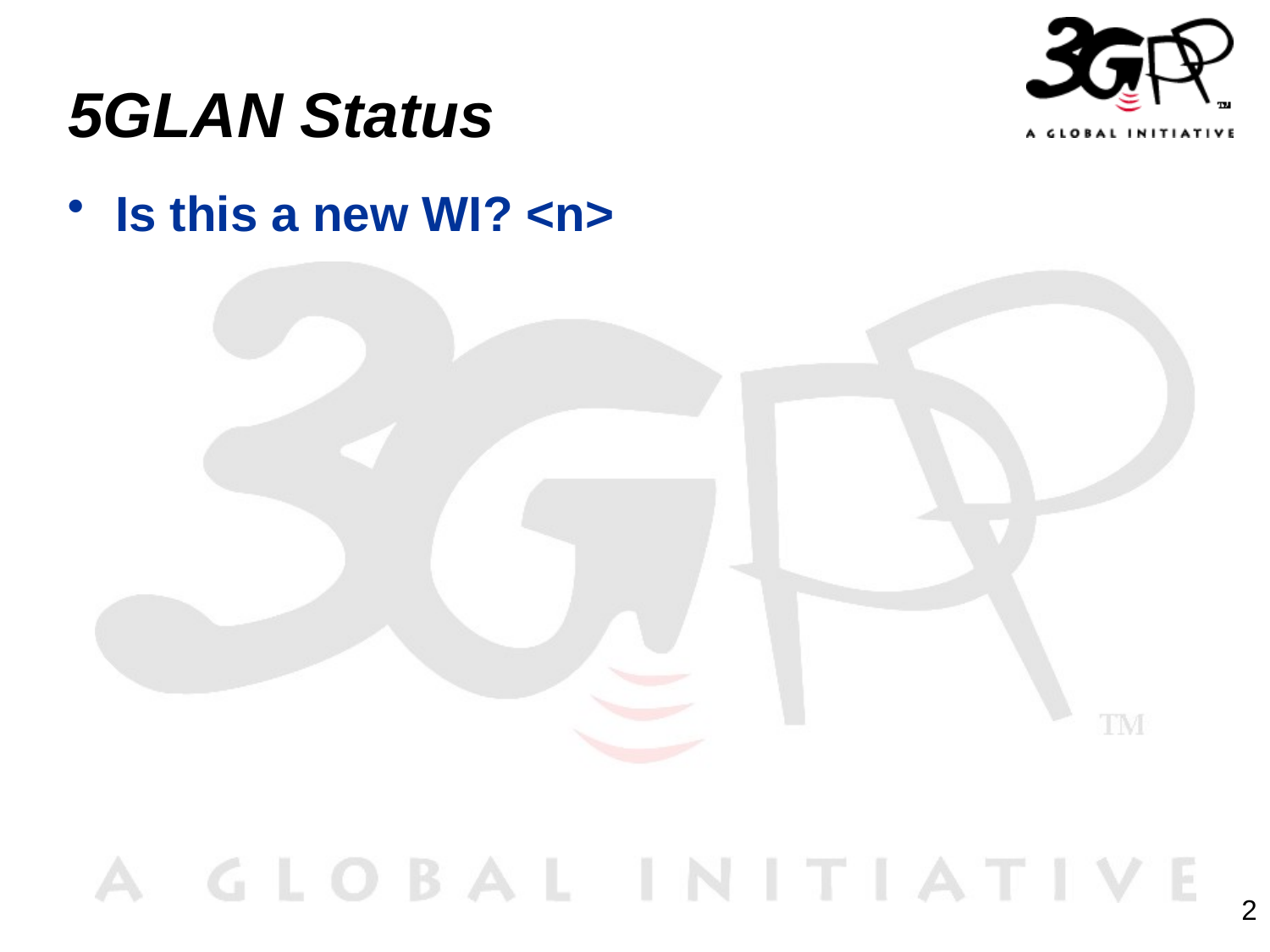

# 5GLAN Status
Is this a new WI? <n>

2